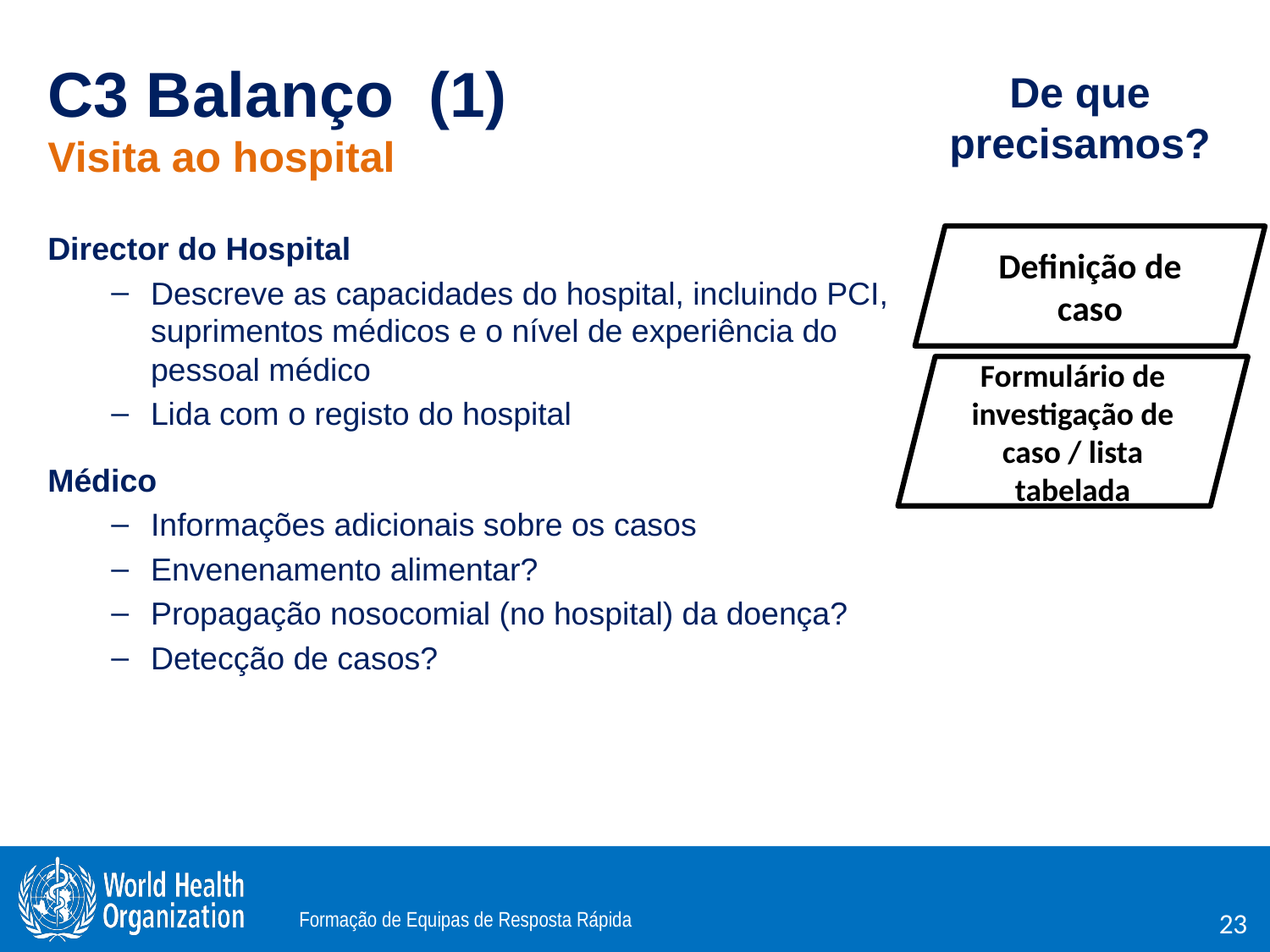

# C3 Balanço  (1) Visita ao hospital
De que
precisamos?
Director do Hospital
Descreve as capacidades do hospital, incluindo PCI, suprimentos médicos e o nível de experiência do pessoal médico
Lida com o registo do hospital

Médico
Informações adicionais sobre os casos
Envenenamento alimentar?
Propagação nosocomial (no hospital) da doença?
Detecção de casos?

Definição de caso
Formulário de investigação de caso / lista tabelada